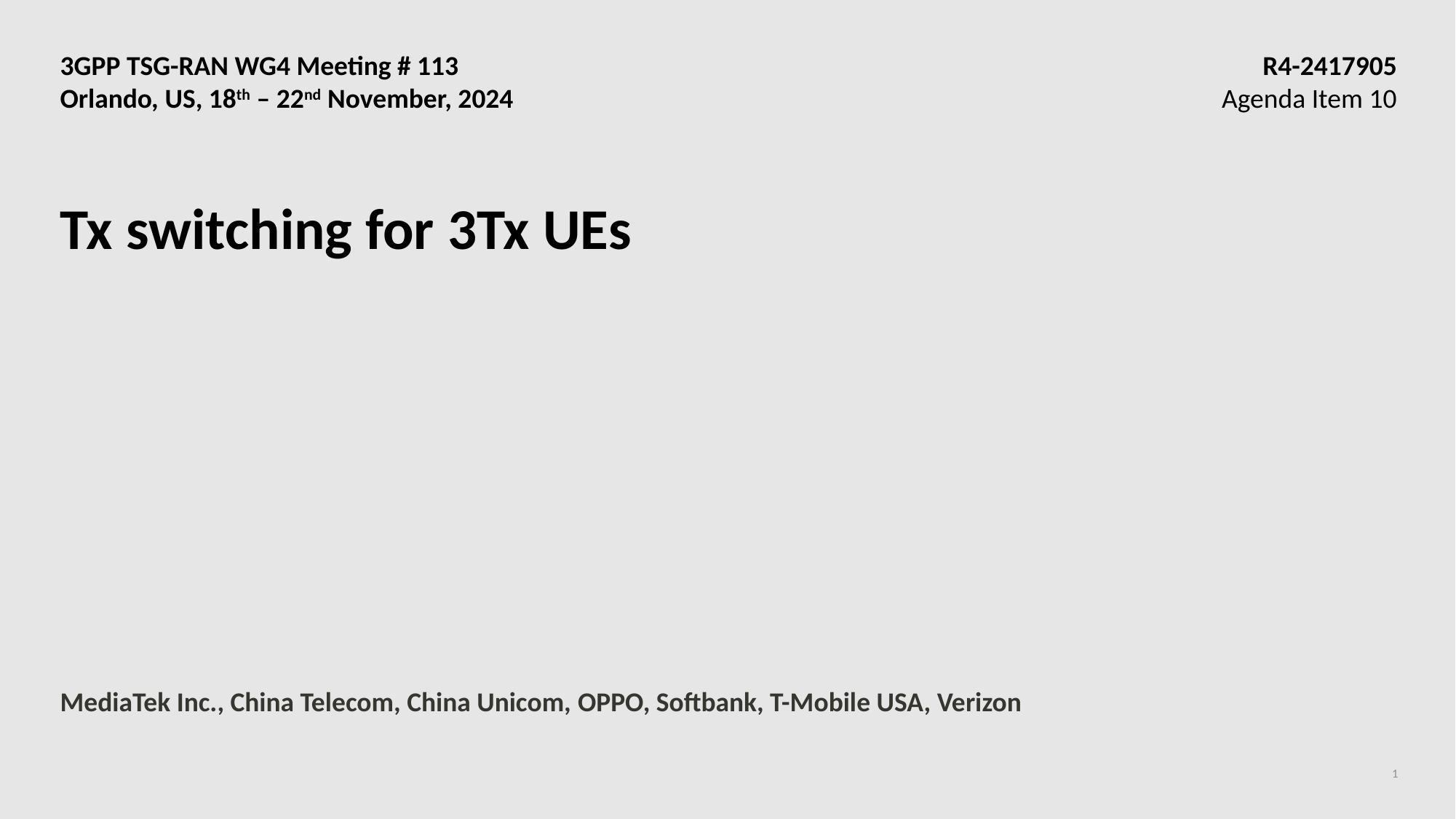

3GPP TSG-RAN WG4 Meeting # 113	 R4-2417905
Orlando, US, 18th – 22nd November, 2024	Agenda Item 10
# Tx switching for 3Tx UEs
MediaTek Inc., China Telecom, China Unicom, OPPO, Softbank, T-Mobile USA, Verizon
1